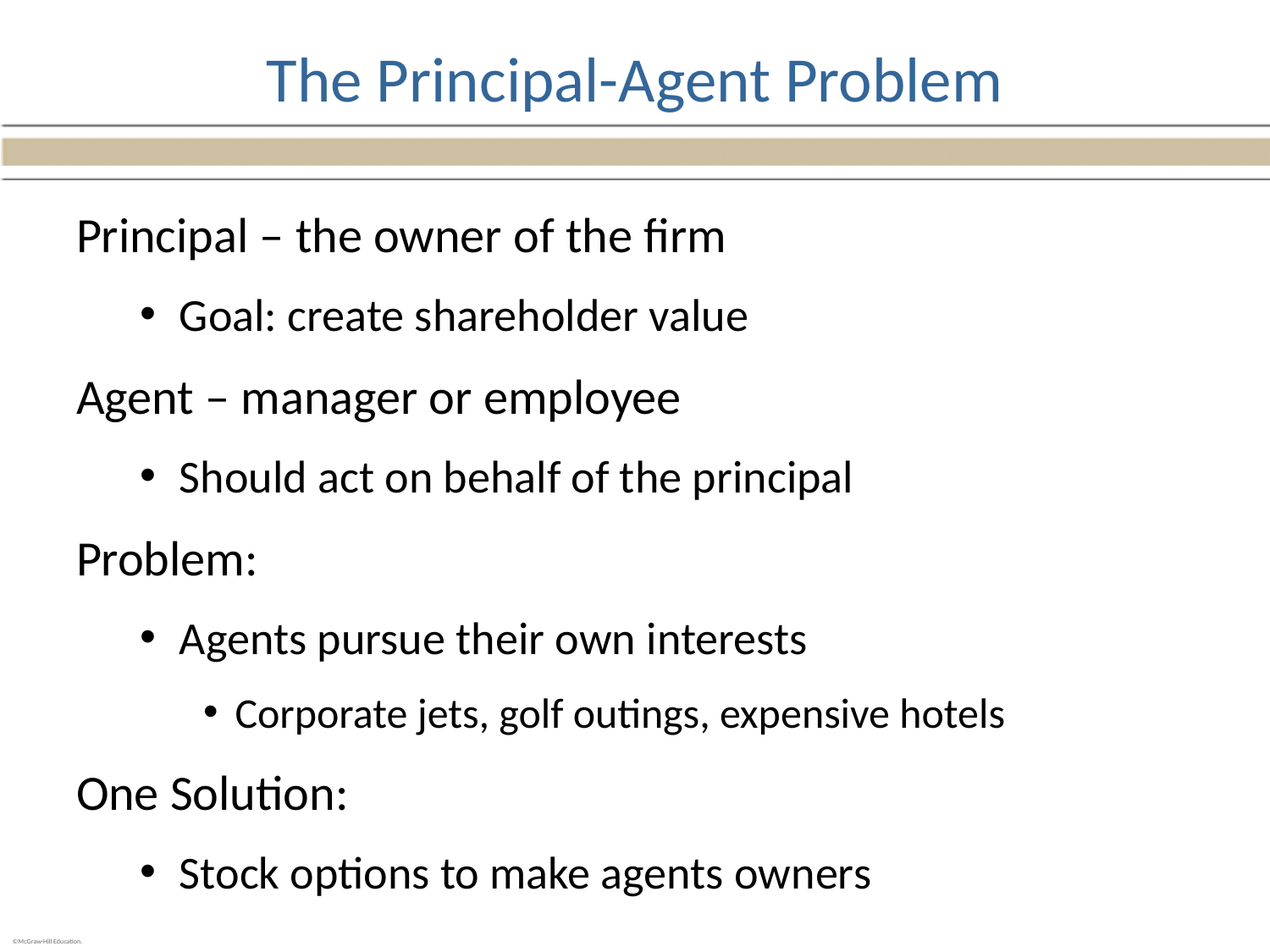

# The Principal-Agent Problem
Principal – the owner of the firm
Goal: create shareholder value
Agent – manager or employee
Should act on behalf of the principal
Problem:
Agents pursue their own interests
Corporate jets, golf outings, expensive hotels
One Solution:
Stock options to make agents owners